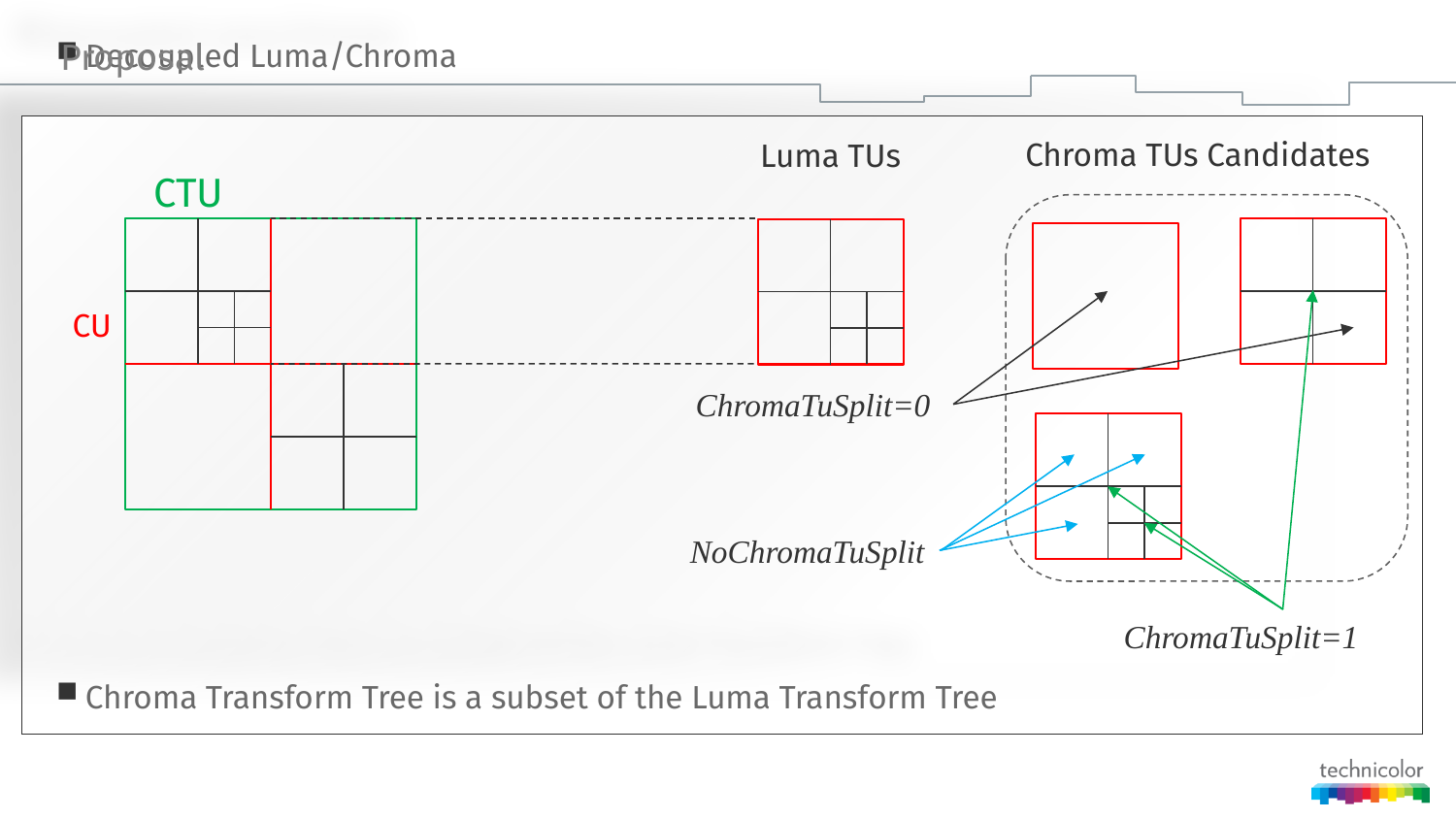

# Proposal

Decoupled Luma/Chroma

Chroma Transform Tree is a subset of the Luma Transform Tree

    Chroma TUs Candidates
Luma TUs
CTU

CU
ChromaTuSplit=0

NoChromaTuSplit
ChromaTuSplit=1